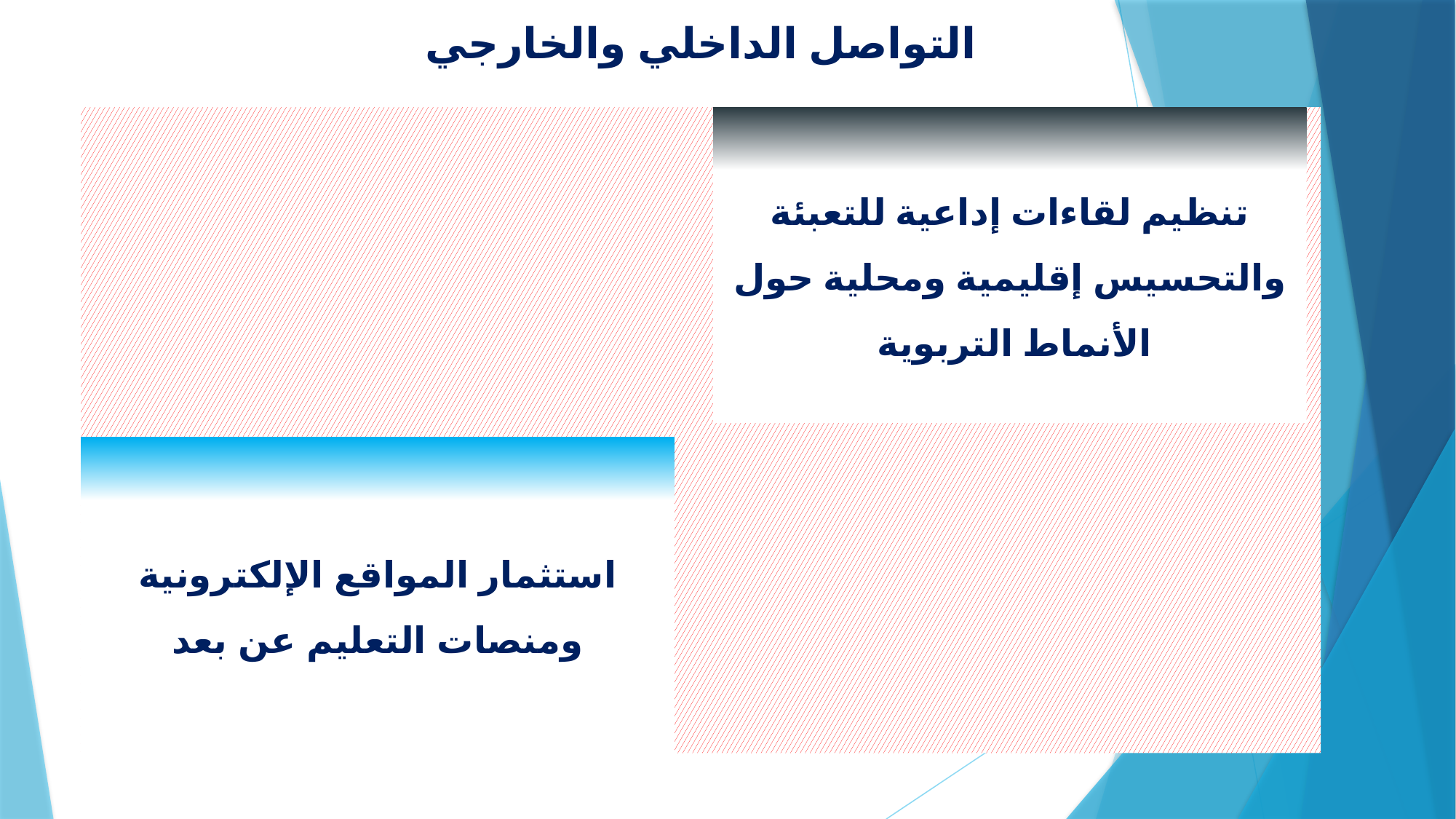

# التواصل الداخلي والخارجي
استثمار المواقع الإلكترونية ومنصات التعليم عن بعد
تنظيم لقاءات إداعية للتعبئة والتحسيس إقليمية ومحلية حول الأنماط التربوية